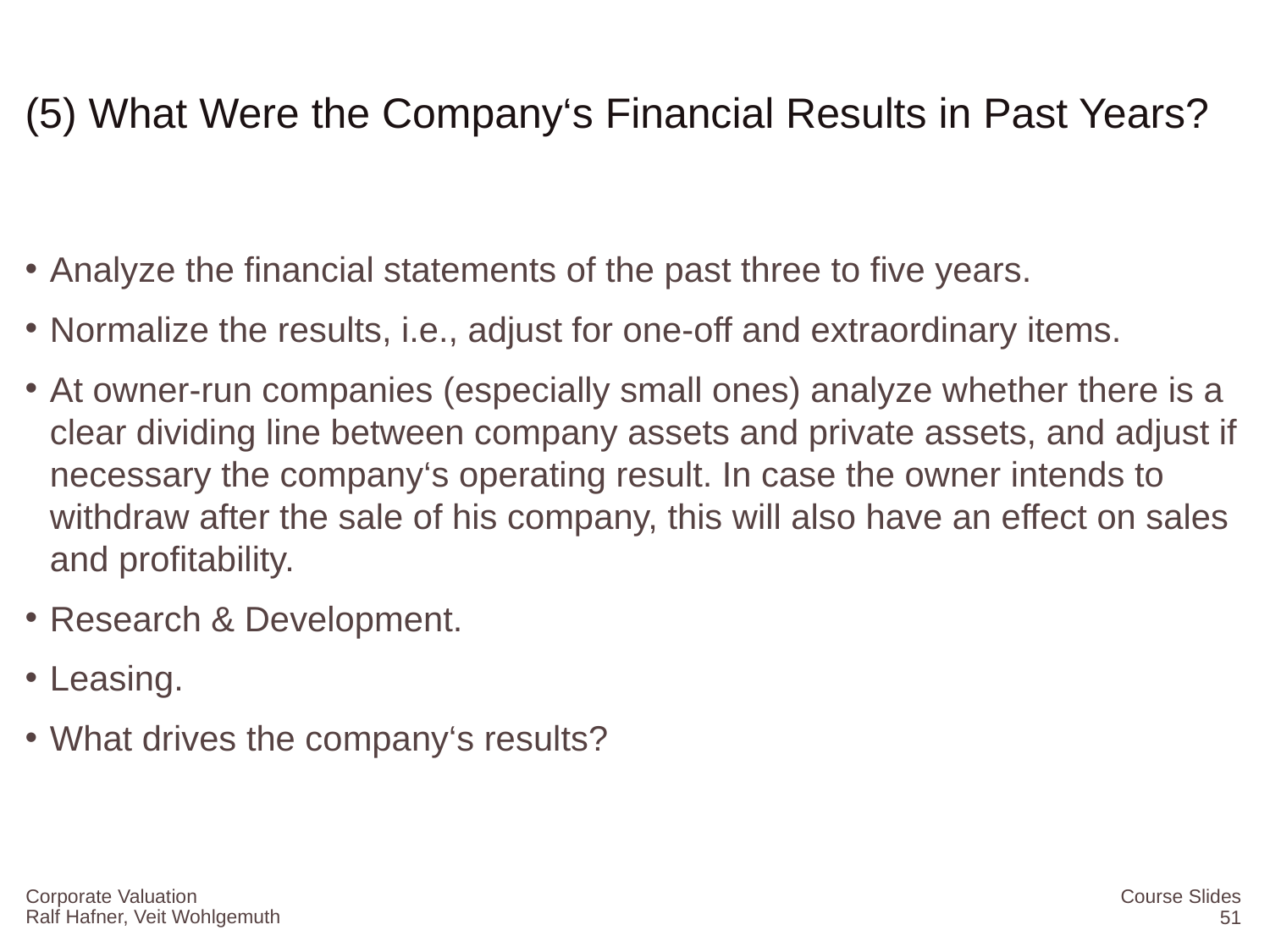

# (5) What Were the Company‘s Financial Results in Past Years?
Analyze the financial statements of the past three to five years.
Normalize the results, i.e., adjust for one-off and extraordinary items.
At owner-run companies (especially small ones) analyze whether there is a clear dividing line between company assets and private assets, and adjust if necessary the company‘s operating result. In case the owner intends to withdraw after the sale of his company, this will also have an effect on sales and profitability.
Research & Development.
Leasing.
What drives the company‘s results?
Corporate Valuation
Course Slides
51